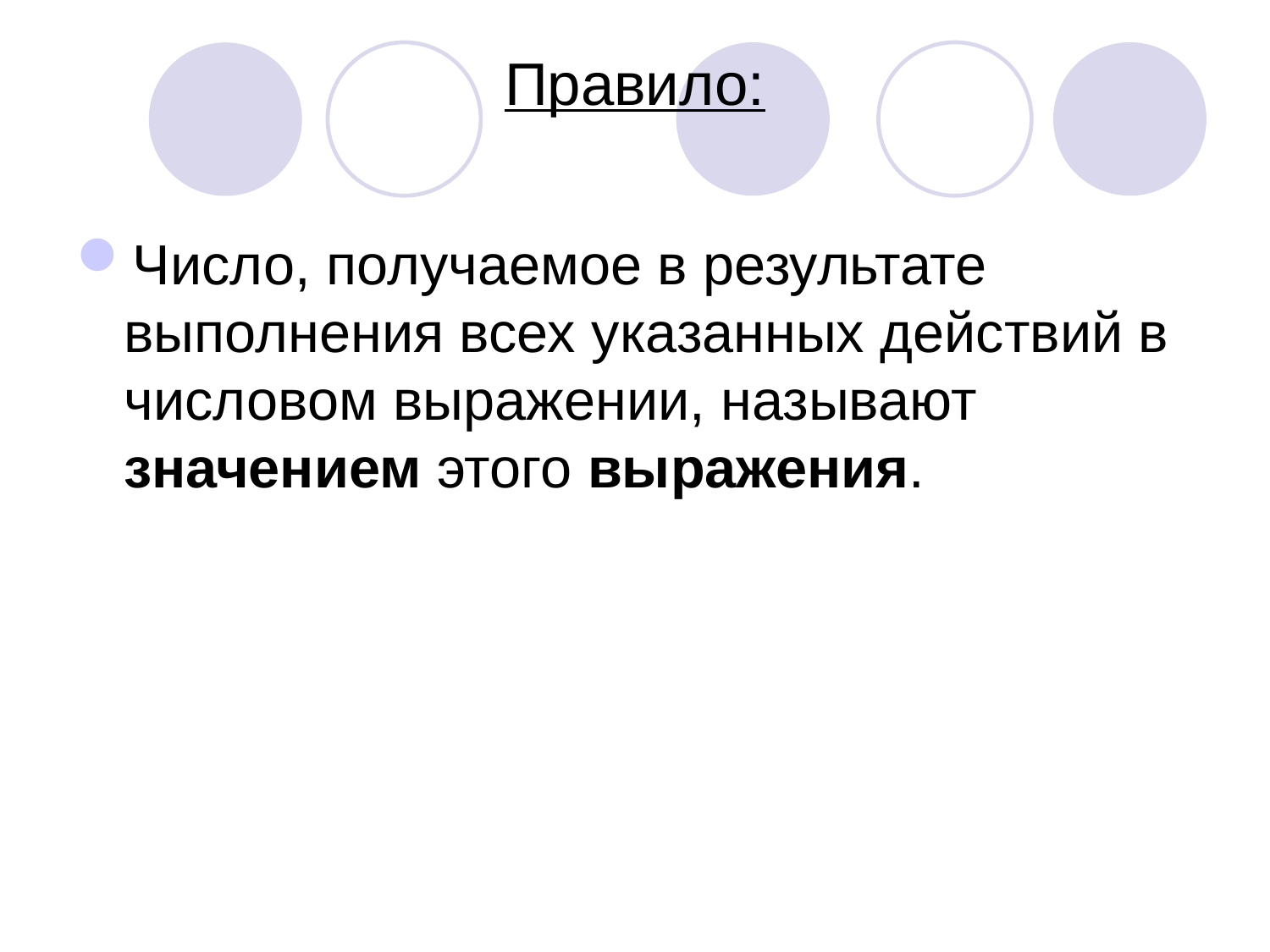

# Правило:
Число, получаемое в результате выполнения всех указанных действий в числовом выражении, называют значением этого выражения.